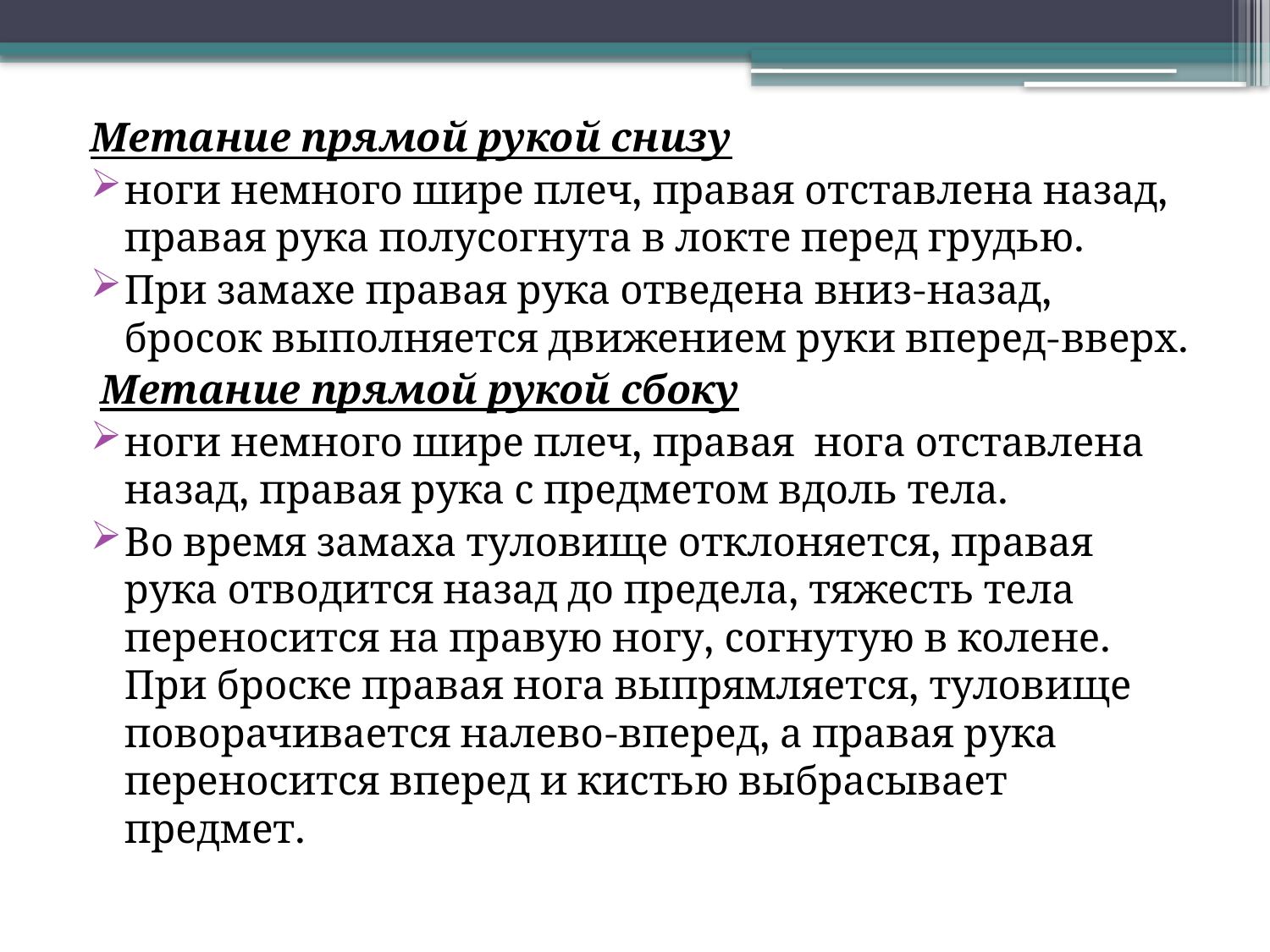

Метание прямой рукой снизу
ноги немного шире плеч, правая отставлена назад, правая рука полусогнута в локте перед грудью.
При замахе правая рука отведена вниз-назад, бросок выполняется движением руки вперед-вверх.
 Метание прямой рукой сбоку
ноги немного шире плеч, правая  нога отставлена назад, правая рука с предметом вдоль тела.
Во время замаха туловище отклоняется, правая рука отводится назад до предела, тяжесть тела переносится на правую ногу, согнутую в колене. При броске правая нога выпрямляется, туловище поворачивается налево-вперед, а правая рука переносится вперед и кистью выбрасывает предмет.